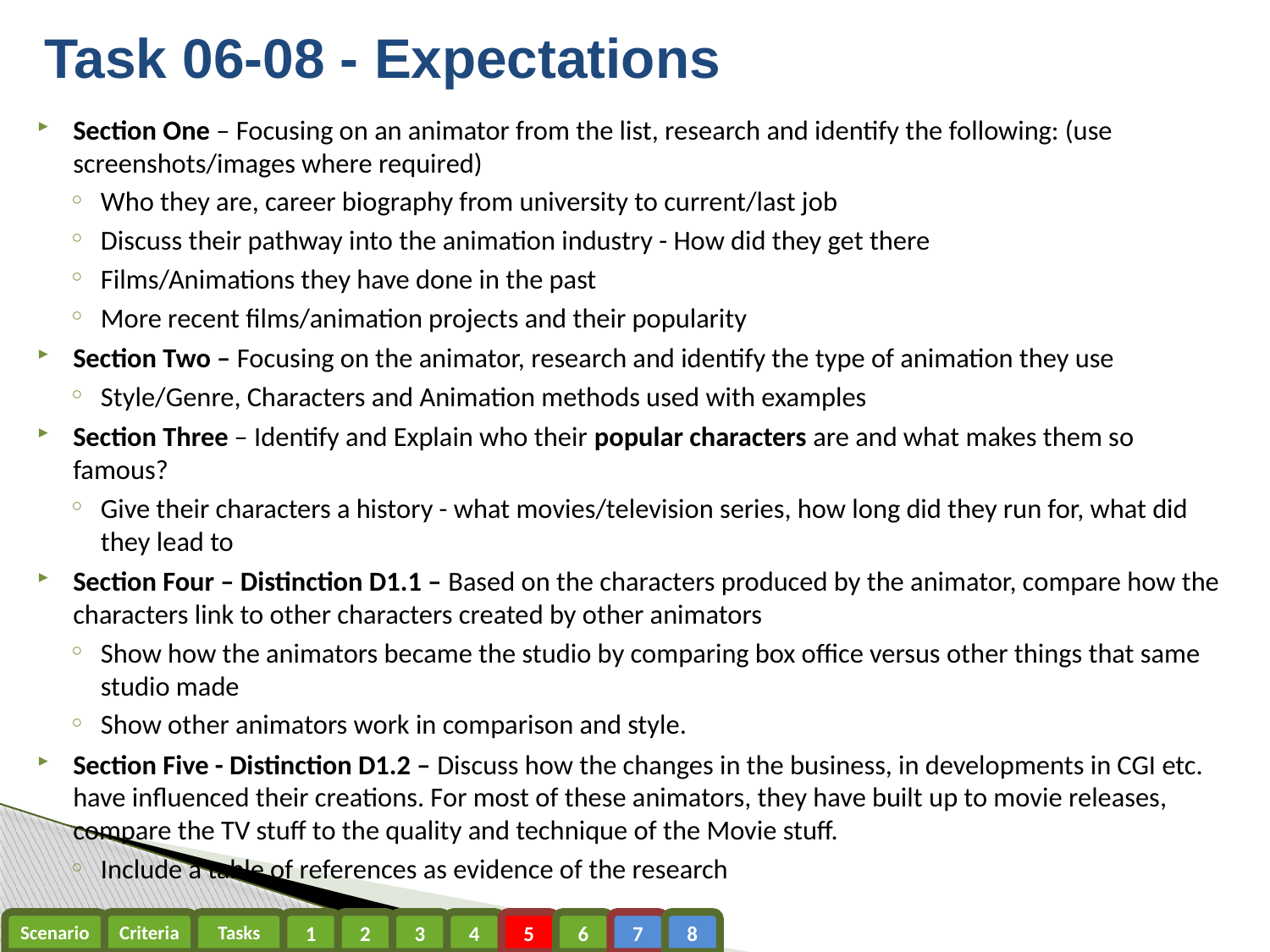

# Task 06-08 - Expectations
Section One – Focusing on an animator from the list, research and identify the following: (use screenshots/images where required)
Who they are, career biography from university to current/last job
Discuss their pathway into the animation industry - How did they get there
Films/Animations they have done in the past
More recent films/animation projects and their popularity
Section Two – Focusing on the animator, research and identify the type of animation they use
Style/Genre, Characters and Animation methods used with examples
Section Three – Identify and Explain who their popular characters are and what makes them so famous?
Give their characters a history - what movies/television series, how long did they run for, what did they lead to
Section Four – Distinction D1.1 – Based on the characters produced by the animator, compare how the characters link to other characters created by other animators
Show how the animators became the studio by comparing box office versus other things that same studio made
Show other animators work in comparison and style.
Section Five - Distinction D1.2 – Discuss how the changes in the business, in developments in CGI etc. have influenced their creations. For most of these animators, they have built up to movie releases, compare the TV stuff to the quality and technique of the Movie stuff.
Include a table of references as evidence of the research